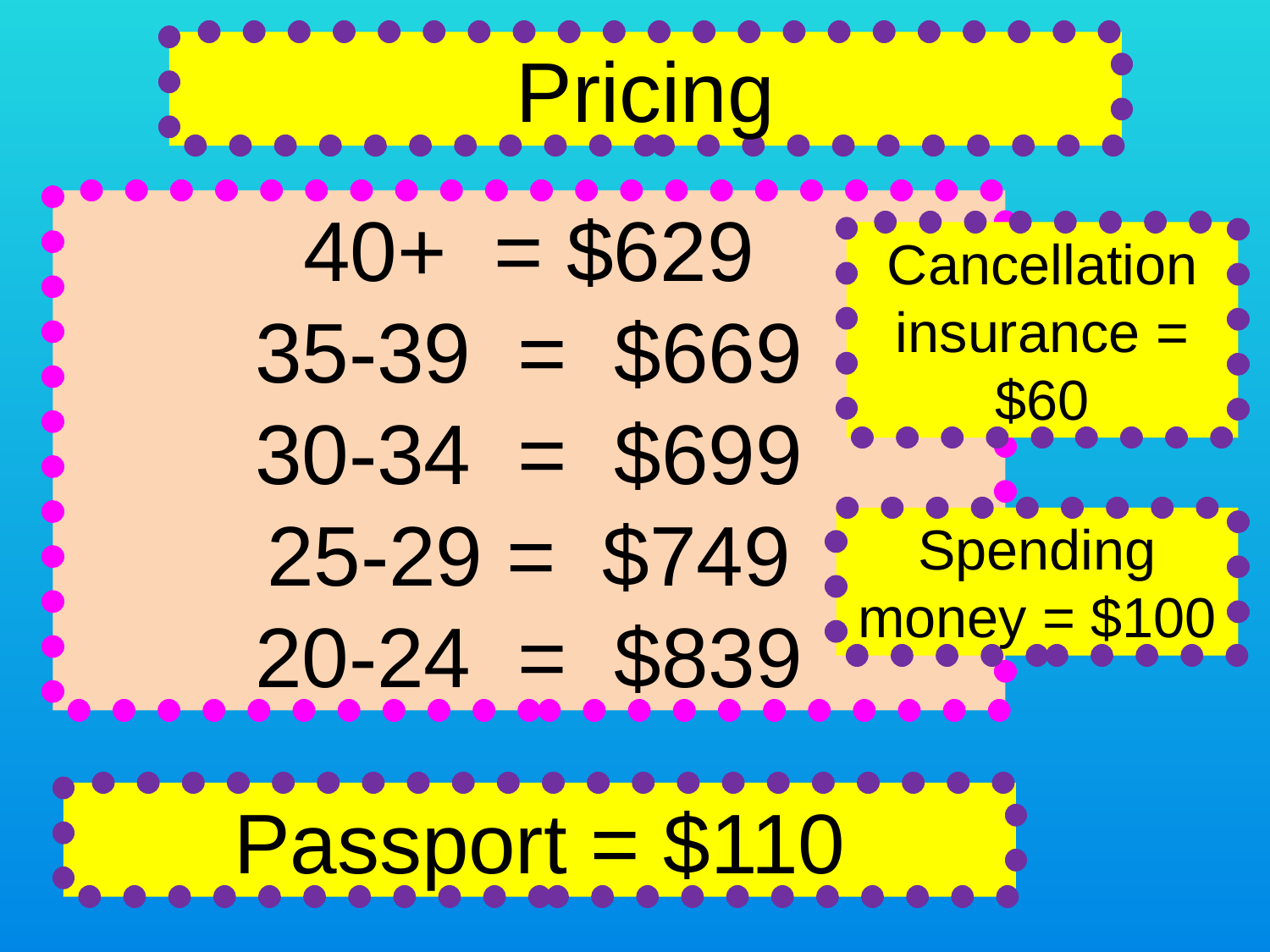

Pricing
40+  = $629
35-39  =  $669
30-34  =  $699
25-29 =  $749
20-24  =  $839
Cancellation insurance = $60
Spending money = $100
Passport = $110